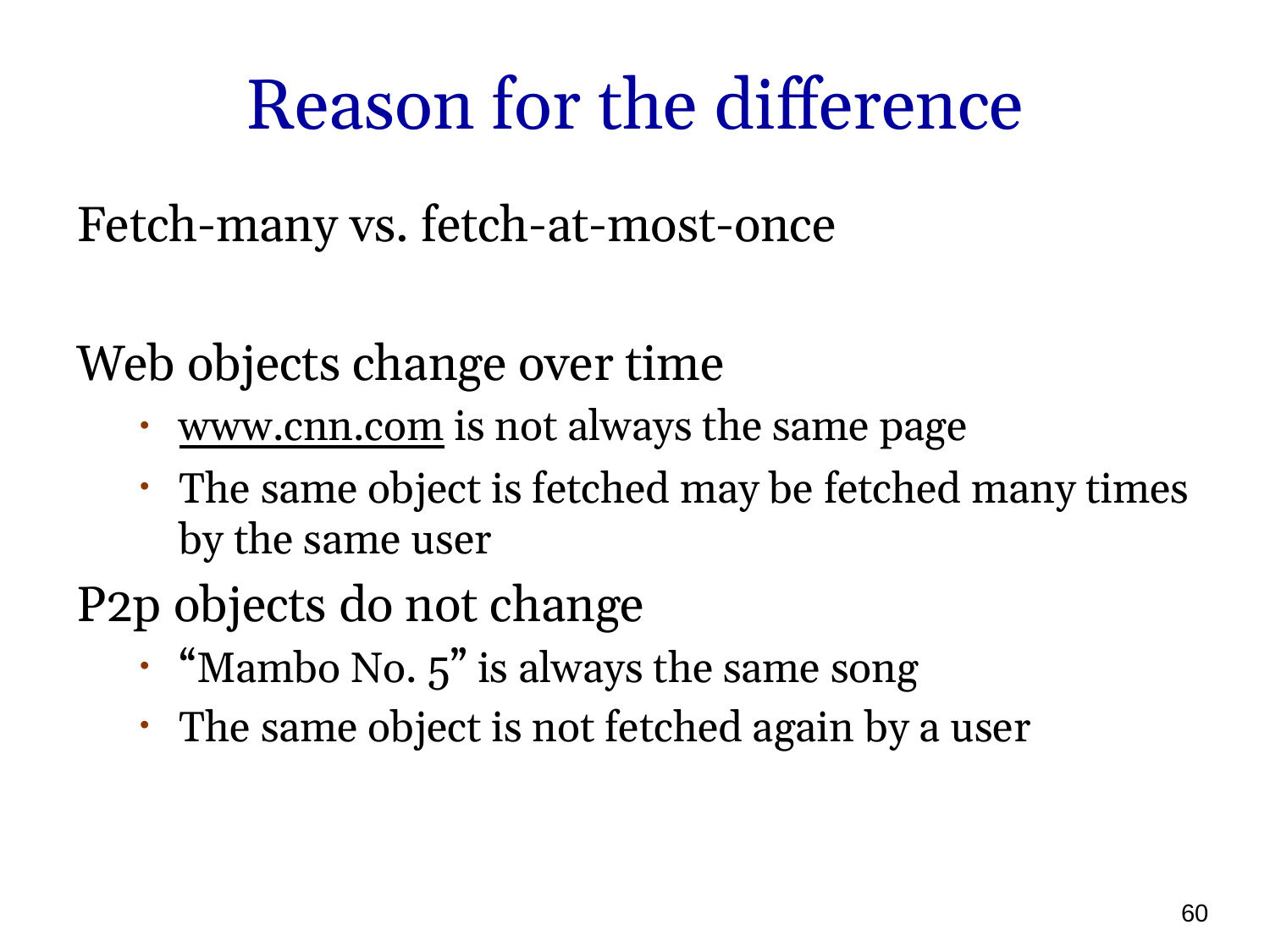

# Reason for the difference
Fetch-many vs. fetch-at-most-once

Web objects change over time
www.cnn.com is not always the same page
The same object is fetched may be fetched many times by the same user
P2p objects do not change
“Mambo No. 5” is always the same song
The same object is not fetched again by a user

60